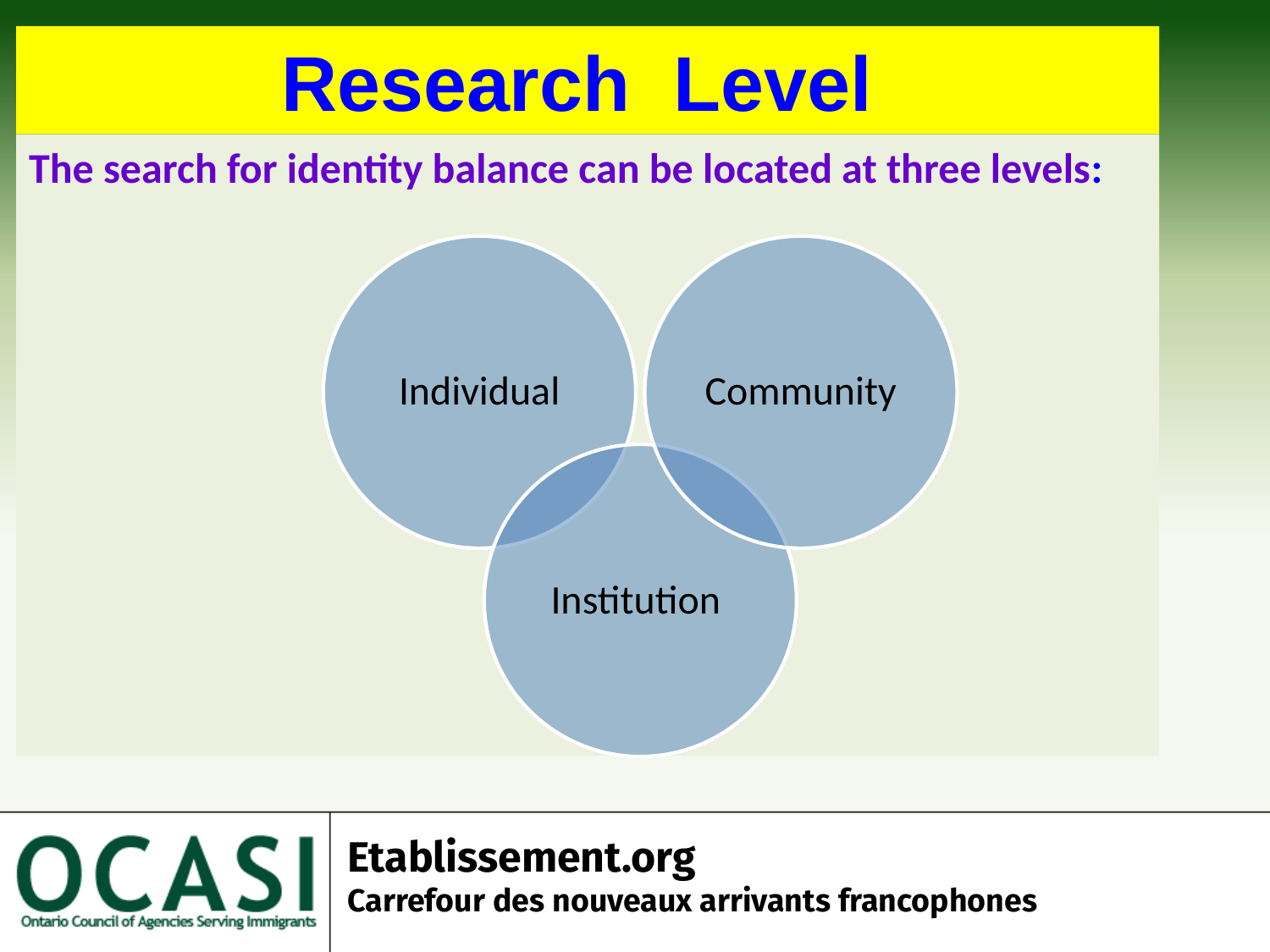

Research  Level
The search for identity balance can be located at three levels:

Individual
Institution
Community
Etablissement.org
Carrefour des nouveaux arrivants francophones